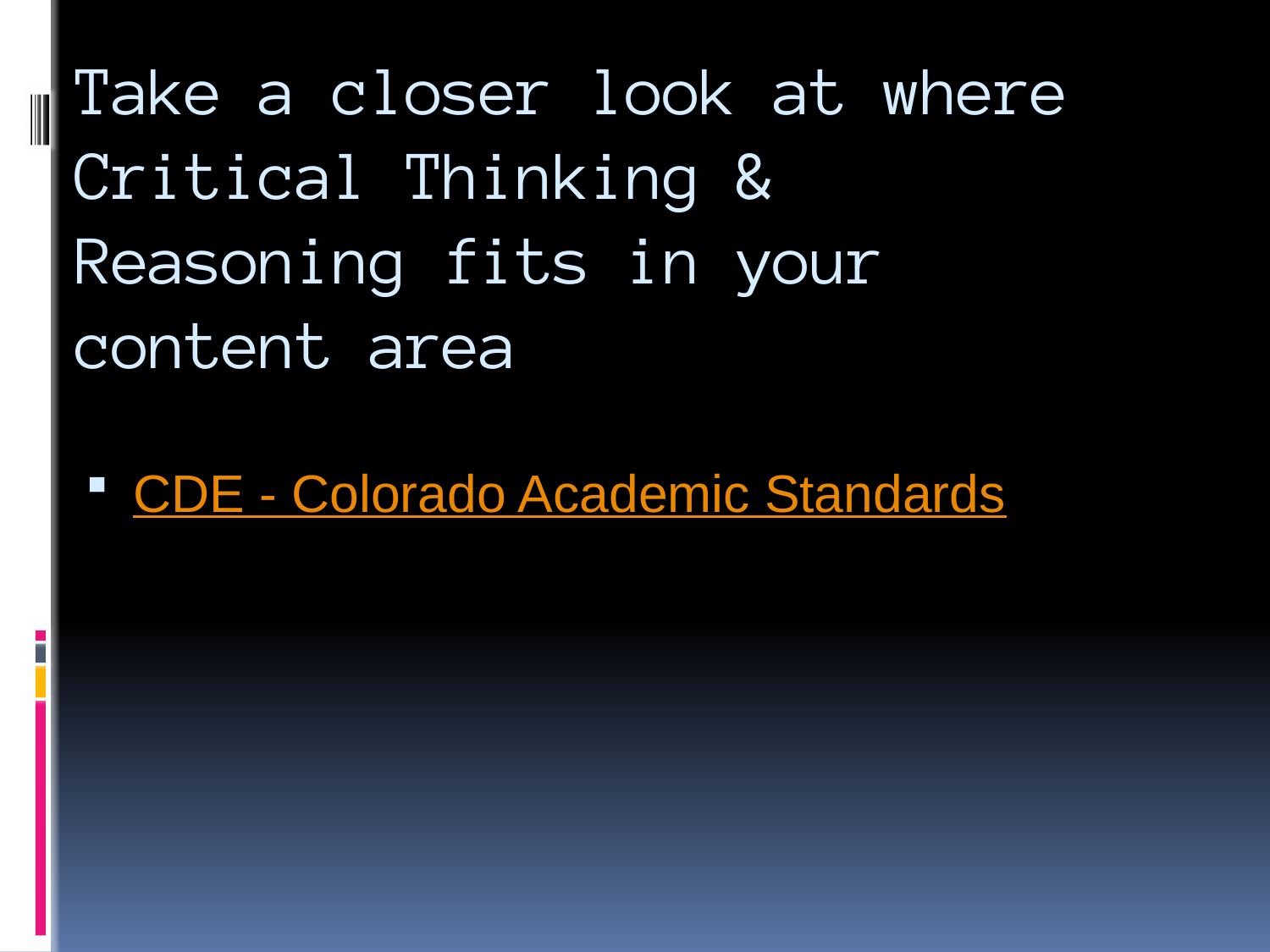

# Take a closer look at where Critical Thinking & Reasoning fits in your content area
CDE - Colorado Academic Standards